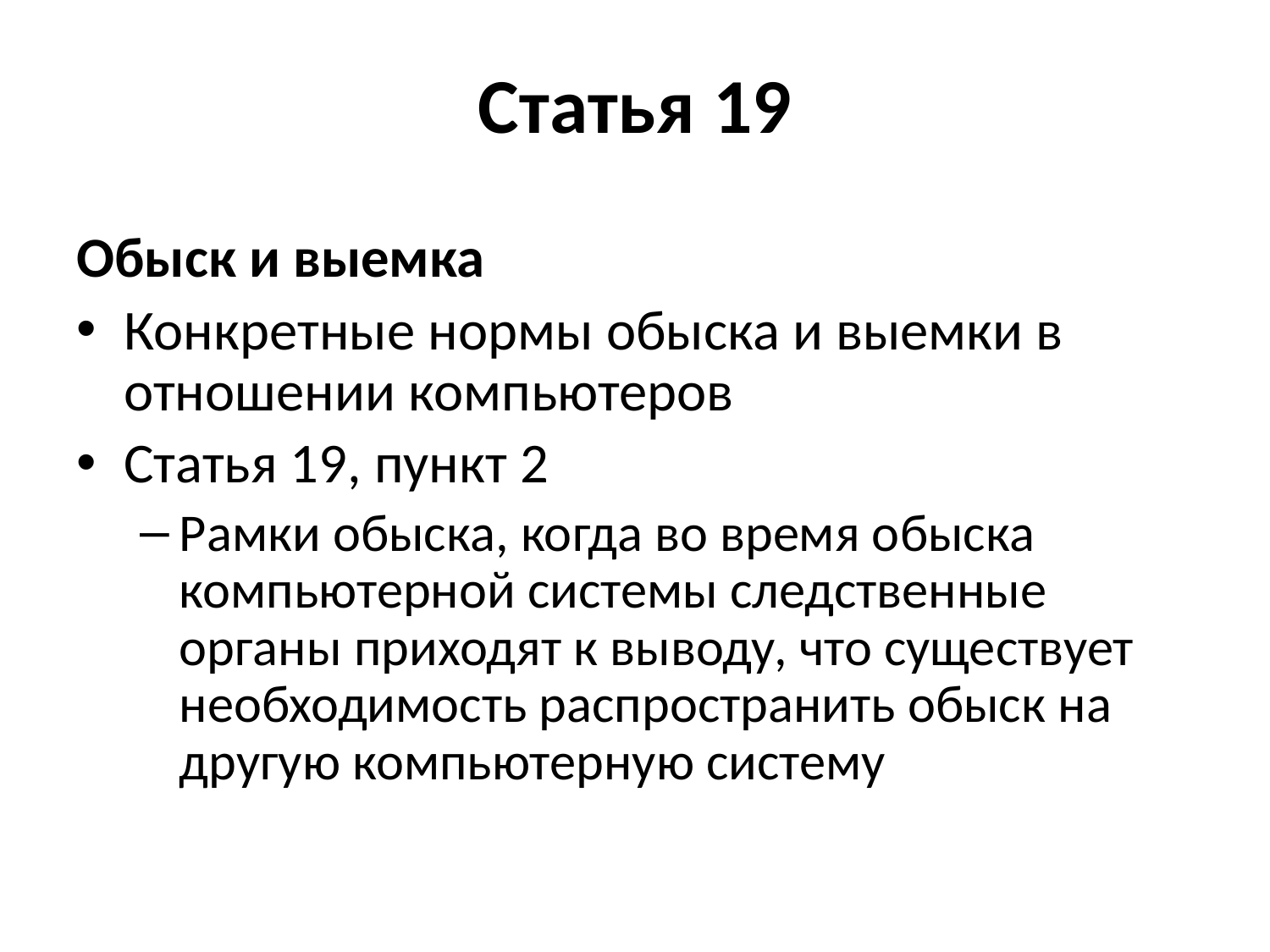

# Статья 19
Обыск и выемка
Конкретные нормы обыска и выемки в отношении компьютеров
Статья 19, пункт 2
Рамки обыска, когда во время обыска компьютерной системы следственные органы приходят к выводу, что существует необходимость распространить обыск на другую компьютерную систему